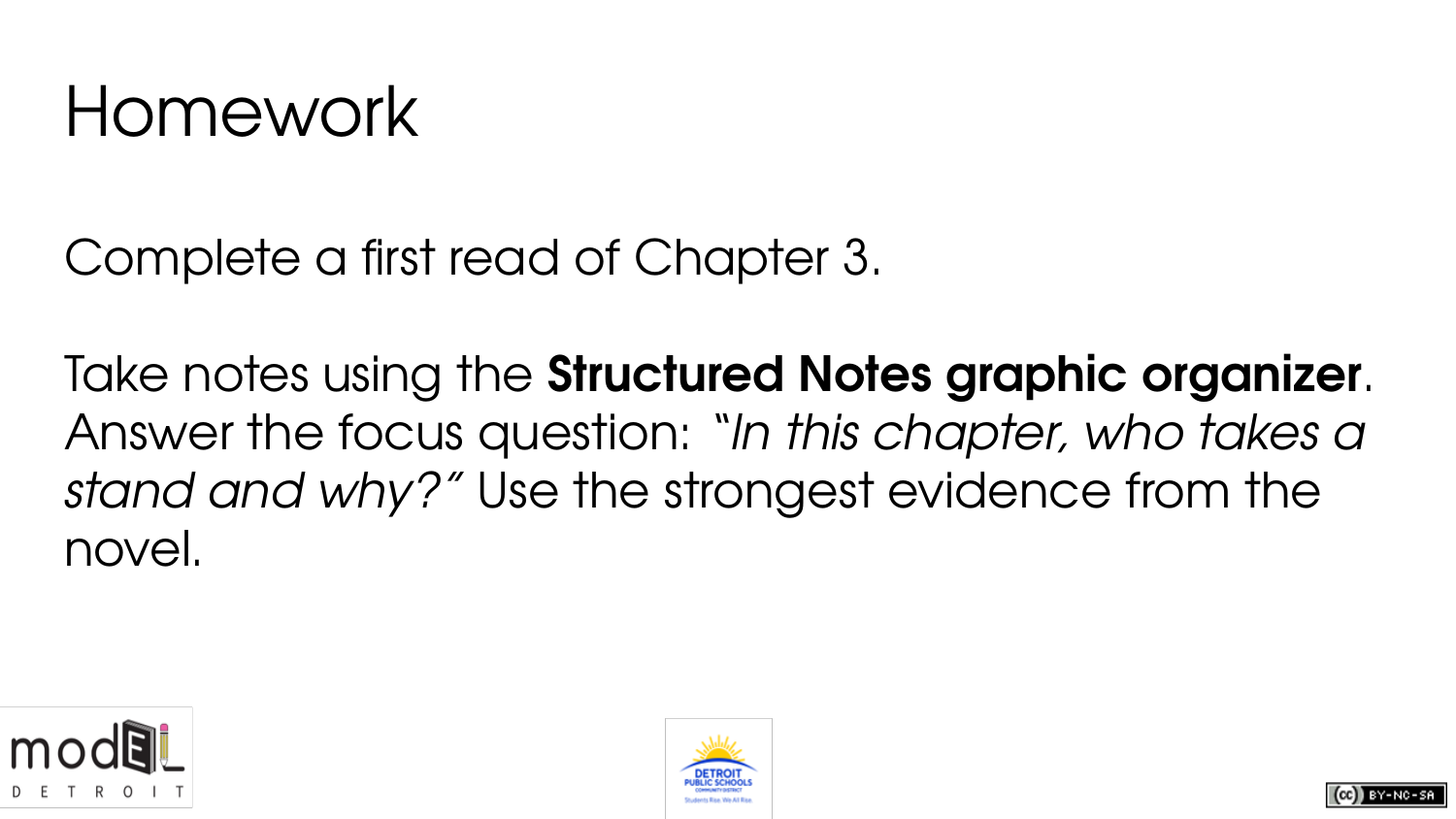

# Homework

Complete a first read of Chapter 3.

Take notes using the Structured Notes graphic organizer.
Answer the focus question: “In this chapter, who takes a stand and why?” Use the strongest evidence from the novel.